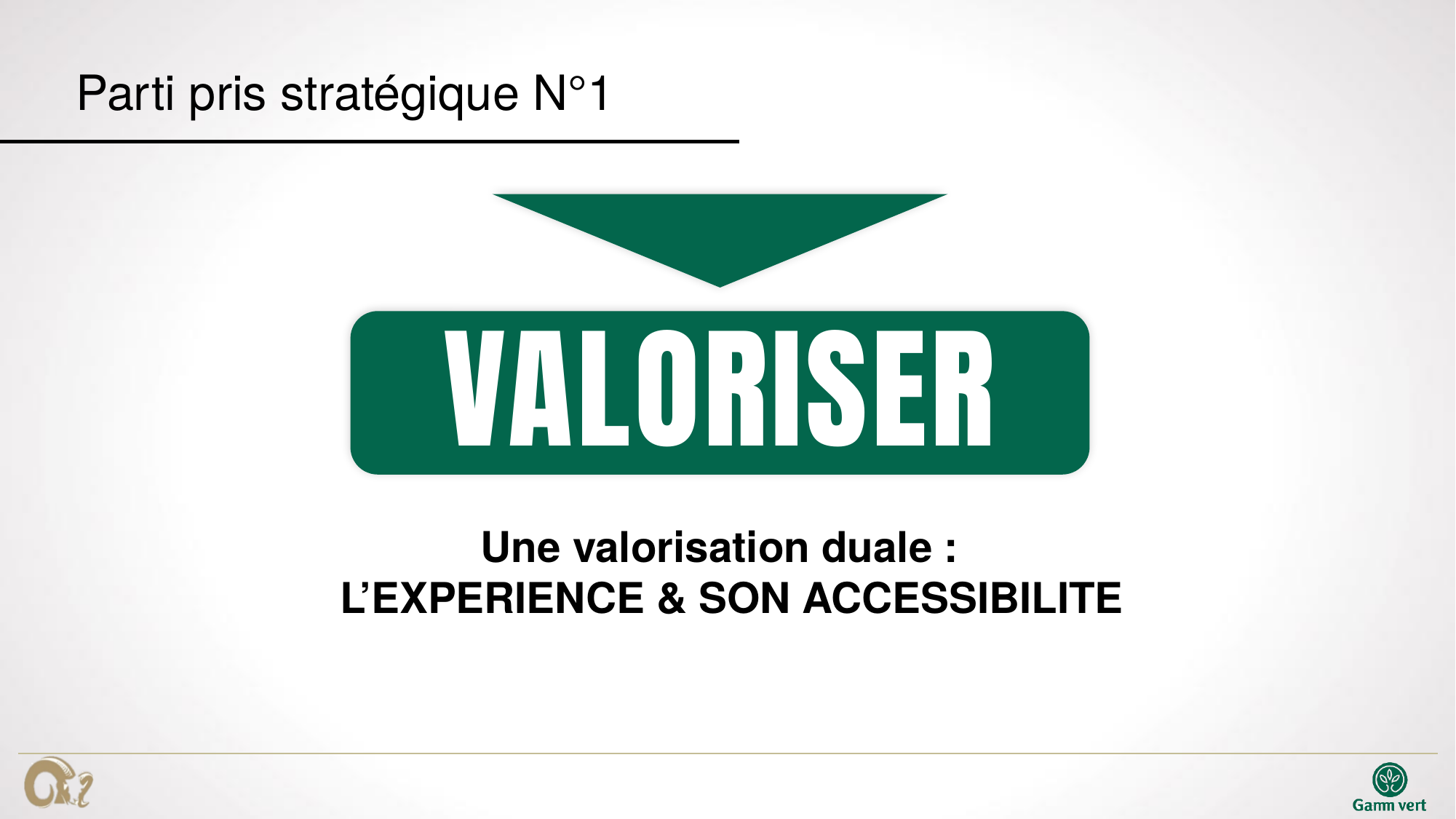

# Parti pris stratégique N°1

VALORISER
Une valorisation duale :
L’EXPERIENCE & SON ACCESSIBILITE